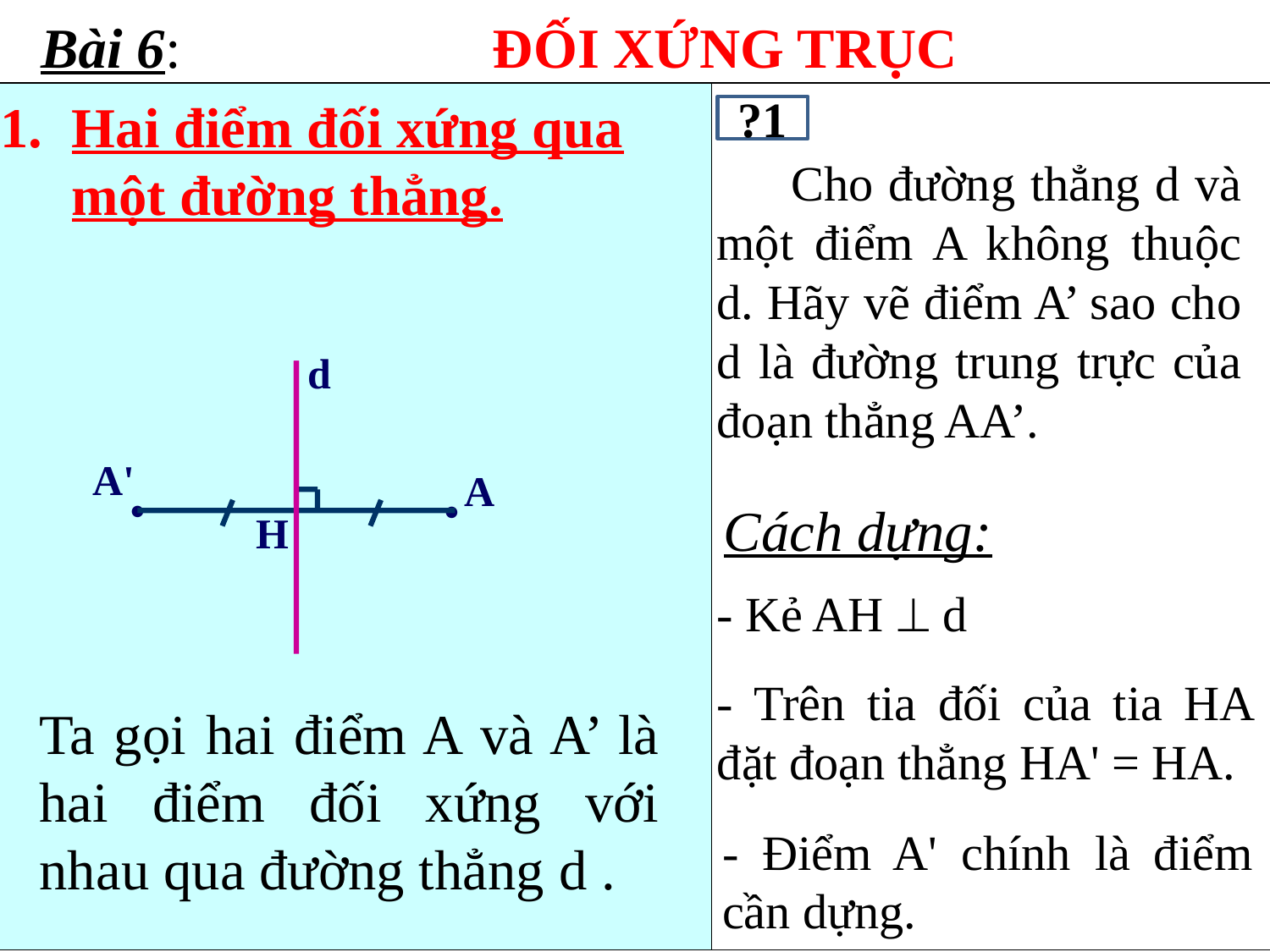

Bài 6:                      ĐỐI XỨNG TRỤC

Hai điểm đối xứng qua một đường thẳng.
?1
     Cho đường thẳng d và một điểm A không thuộc d. Hãy vẽ điểm A’ sao cho d là đường trung trực của đoạn thẳng AA’.
d

.
.
A'
A
Cách dựng:

H

- Kẻ AH ⊥ d
- Trên tia đối của tia HA đặt đoạn thẳng HA' = HA.
Ta gọi hai điểm A và A’ là hai điểm đối xứng với nhau qua đường thẳng d .
- Điểm A' chính là điểm cần dựng.